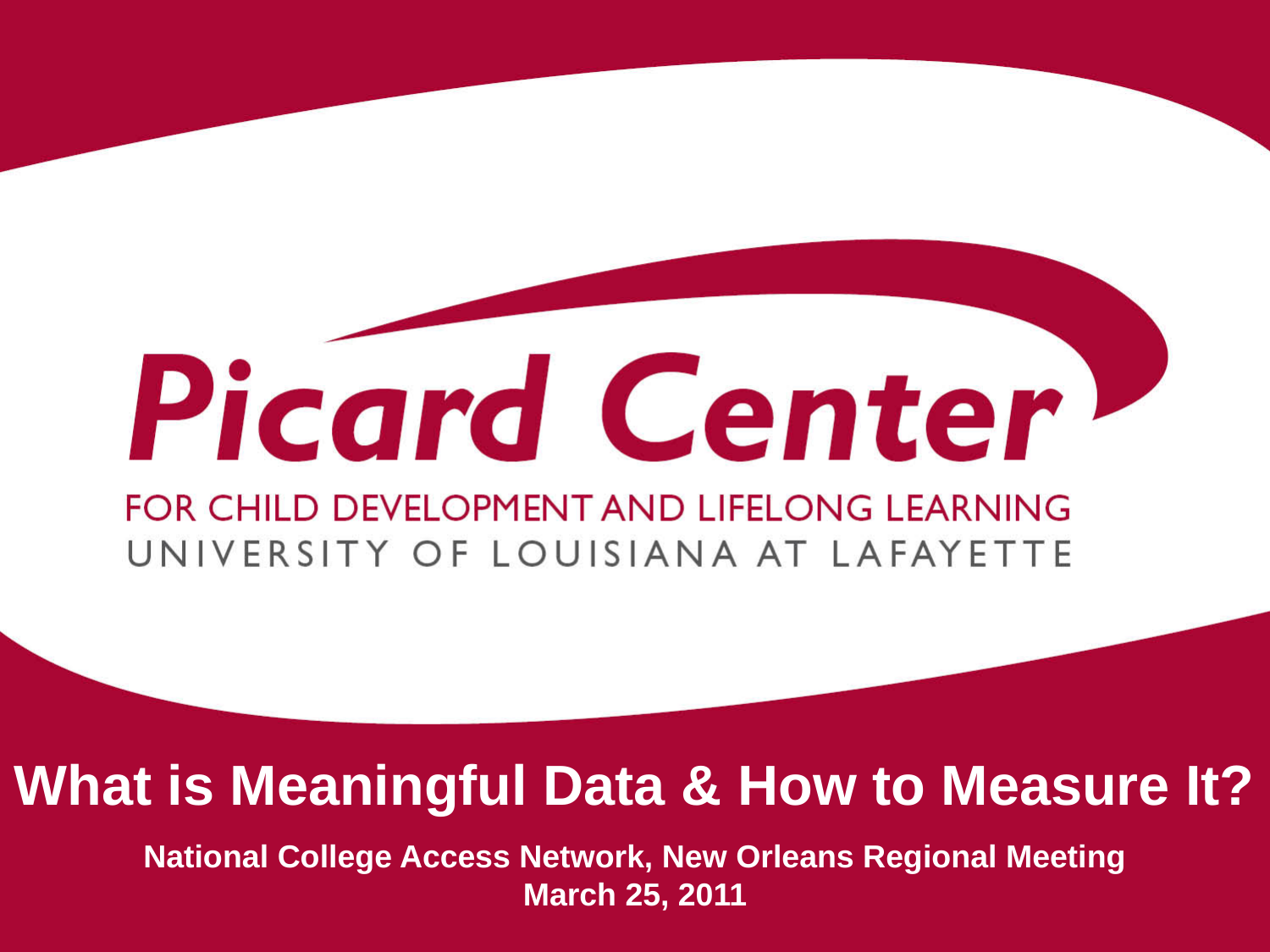

What is Meaningful Data & How to Measure It?
National College Access Network, New Orleans Regional Meeting
March 25, 2011